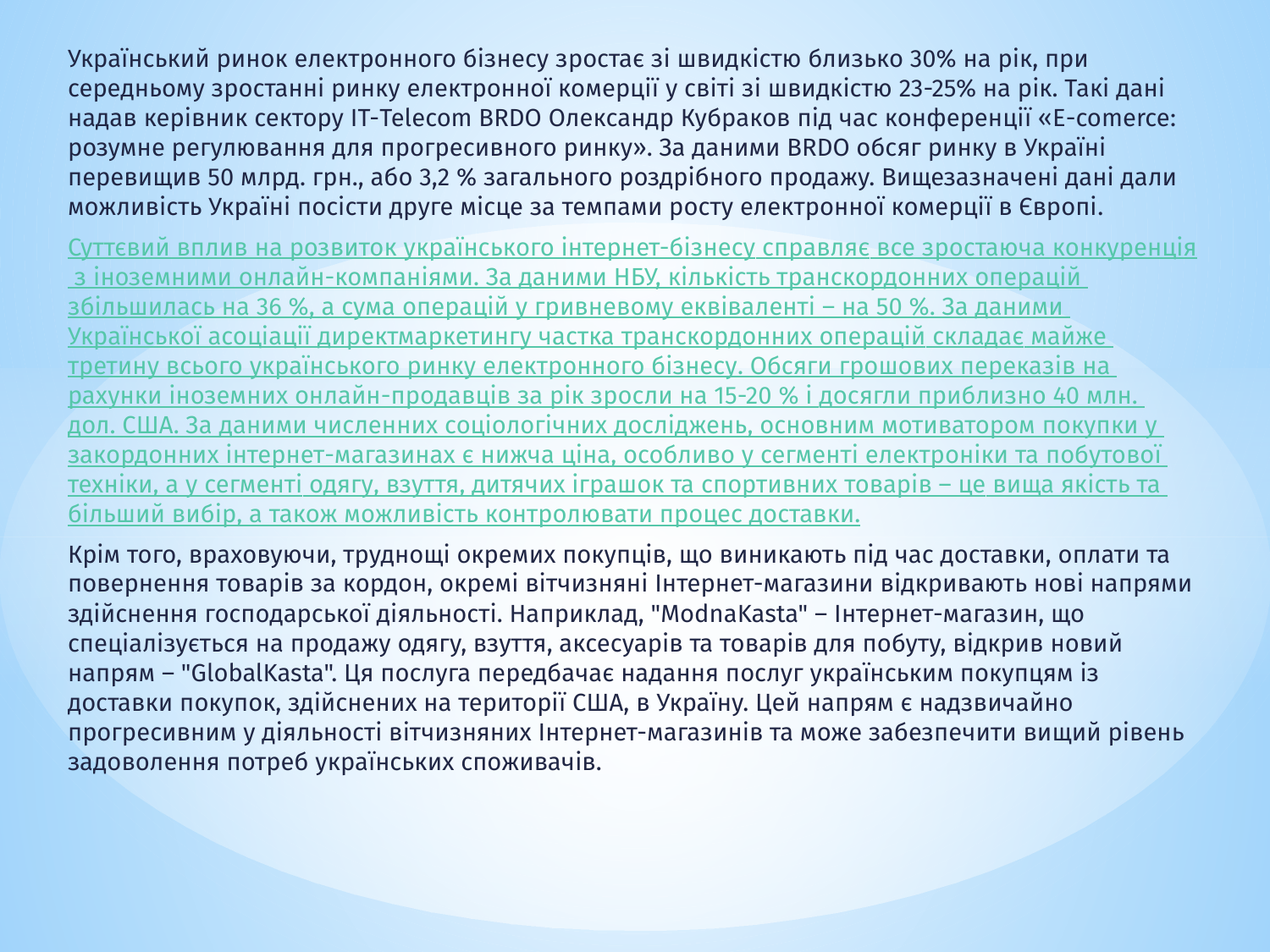

Український ринок електронного бізнесу зростає зі швидкістю близько 30% на рік, при середньому зростанні ринку електронної комерції у світі зі швидкістю 23-25% на рік. Такі дані надав керівник сектору ІТ-Telecom BRDO Олександр Кубраков під час конференції «E-comerce: розумне регулювання для прогресивного ринку». За даними BRDO обсяг ринку в Україні перевищив 50 млрд. грн., або 3,2 % загального роздрібного продажу. Вищезазначені дані дали можливість Україні посісти друге місце за темпами росту електронної комерції в Європі.
Суттєвий вплив на розвиток українського інтернет-бізнесу справляє все зростаюча конкуренція з іноземними онлайн-компаніями. За даними НБУ, кількість транскордонних операцій збільшилась на 36 %, а сума операцій у гривневому еквіваленті – на 50 %. За даними Української асоціації директмаркетингу частка транскордонних операцій складає майже третину всього українського ринку електронного бізнесу. Обсяги грошових переказів на рахунки іноземних онлайн-продавців за рік зросли на 15-20 % і досягли приблизно 40 млн. дол. США. За даними численних соціологічних досліджень, основним мотиватором покупки у закордонних інтернет-магазинах є нижча ціна, особливо у сегменті електроніки та побутової техніки, а у сегменті одягу, взуття, дитячих іграшок та спортивних товарів – це вища якість та більший вибір, а також можливість контролювати процес доставки.
Крім того, враховуючи, труднощі окремих покупців, що виникають під час доставки, оплати та повернення товарів за кордон, окремі вітчизняні Інтернет-магазини відкривають нові напрями здійснення господарської діяльності. Наприклад, "ModnaKasta" – Інтернет-магазин, що спеціалізується на продажу одягу, взуття, аксесуарів та товарів для побуту, відкрив новий напрям – "GlobalKasta". Ця послуга передбачає надання послуг українським покупцям із доставки покупок, здійснених на території США, в Україну. Цей напрям є надзвичайно прогресивним у діяльності вітчизняних Інтернет-магазинів та може забезпечити вищий рівень задоволення потреб українських споживачів.